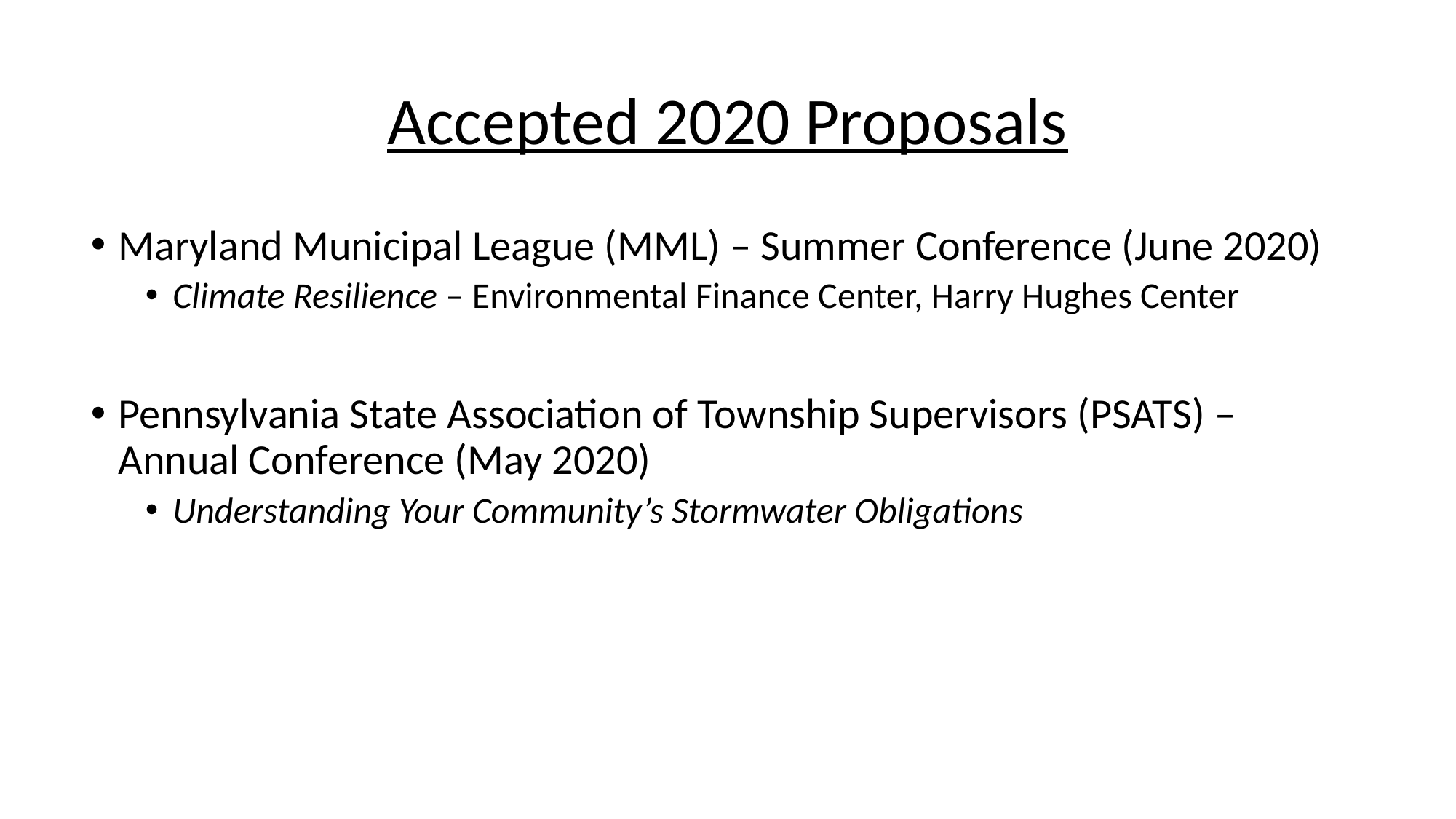

# Accepted 2020 Proposals
Maryland Municipal League (MML) – Summer Conference (June 2020)
Climate Resilience – Environmental Finance Center, Harry Hughes Center

Pennsylvania State Association of Township Supervisors (PSATS) – Annual Conference (May 2020)
Understanding Your Community’s Stormwater Obligations